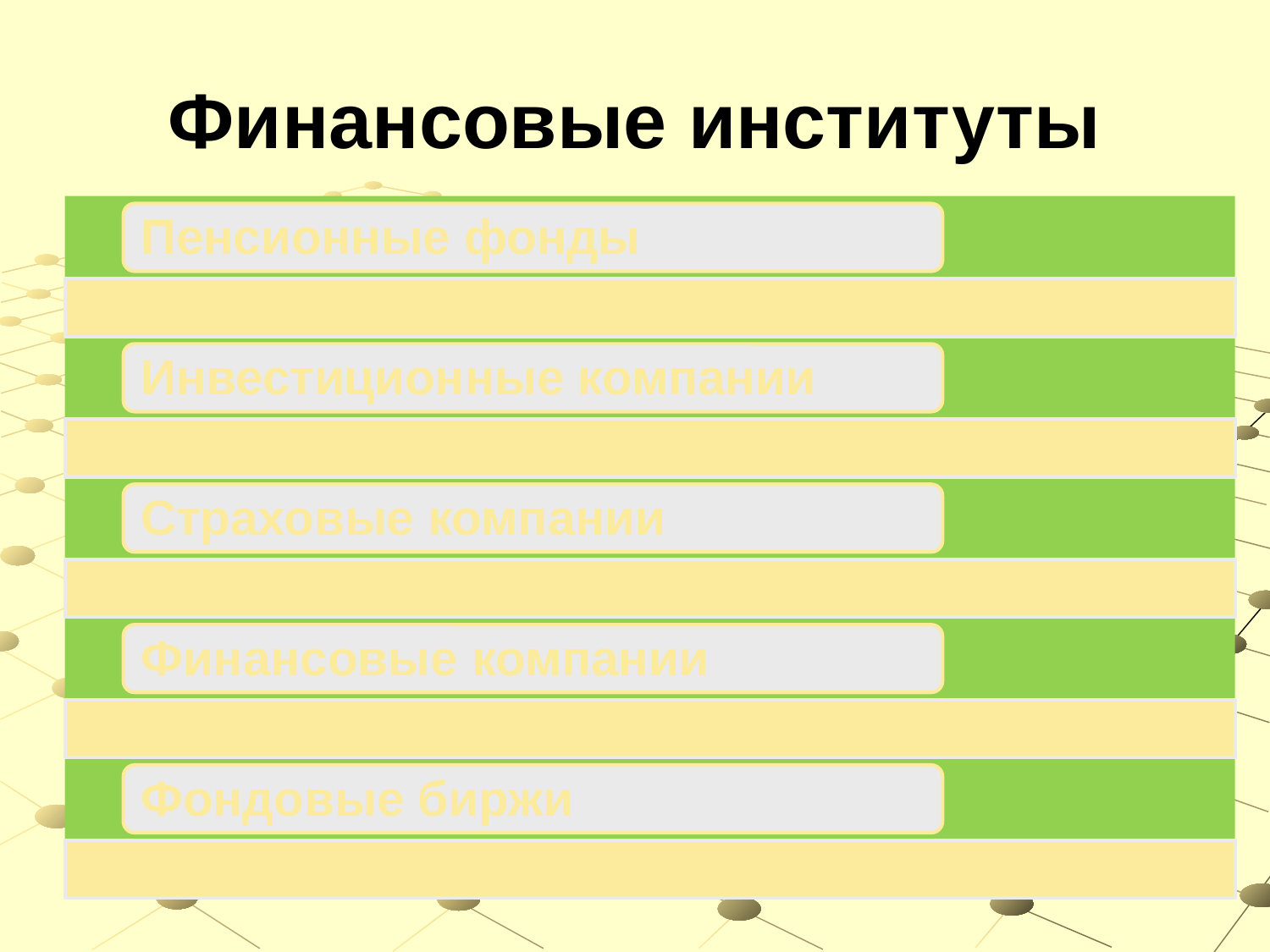

# Финансовые институты
Пенсионные фонды
Инвестиционные компании
Страховые компании
Финансовые компании
Фондовые биржи